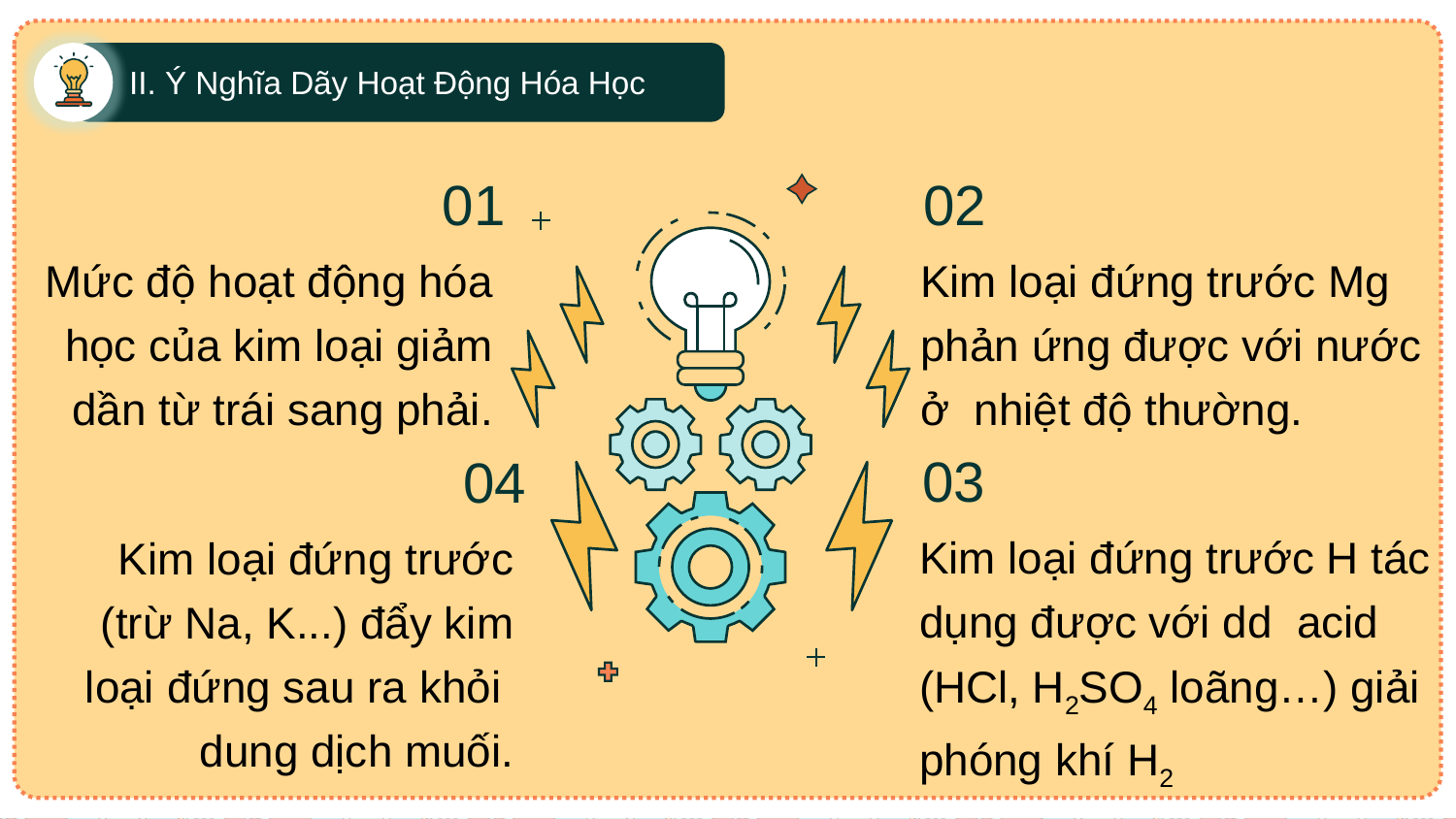

II. Ý Nghĩa Dãy Hoạt Động Hóa Học
01
02

Mức độ hoạt động hóa học của kim loại giảm dần từ trái sang phải.
Kim loại đứng trước Mg phản ứng được với nước ở  nhiệt độ thường.
03
04
Kim loại đứng trước H tác dụng được với dd  acid (HCl, H2SO4 loãng…) giải phóng khí H2
Kim loại đứng trước (trừ Na, K...) đẩy kim loại đứng sau ra khỏi  dung dịch muối.